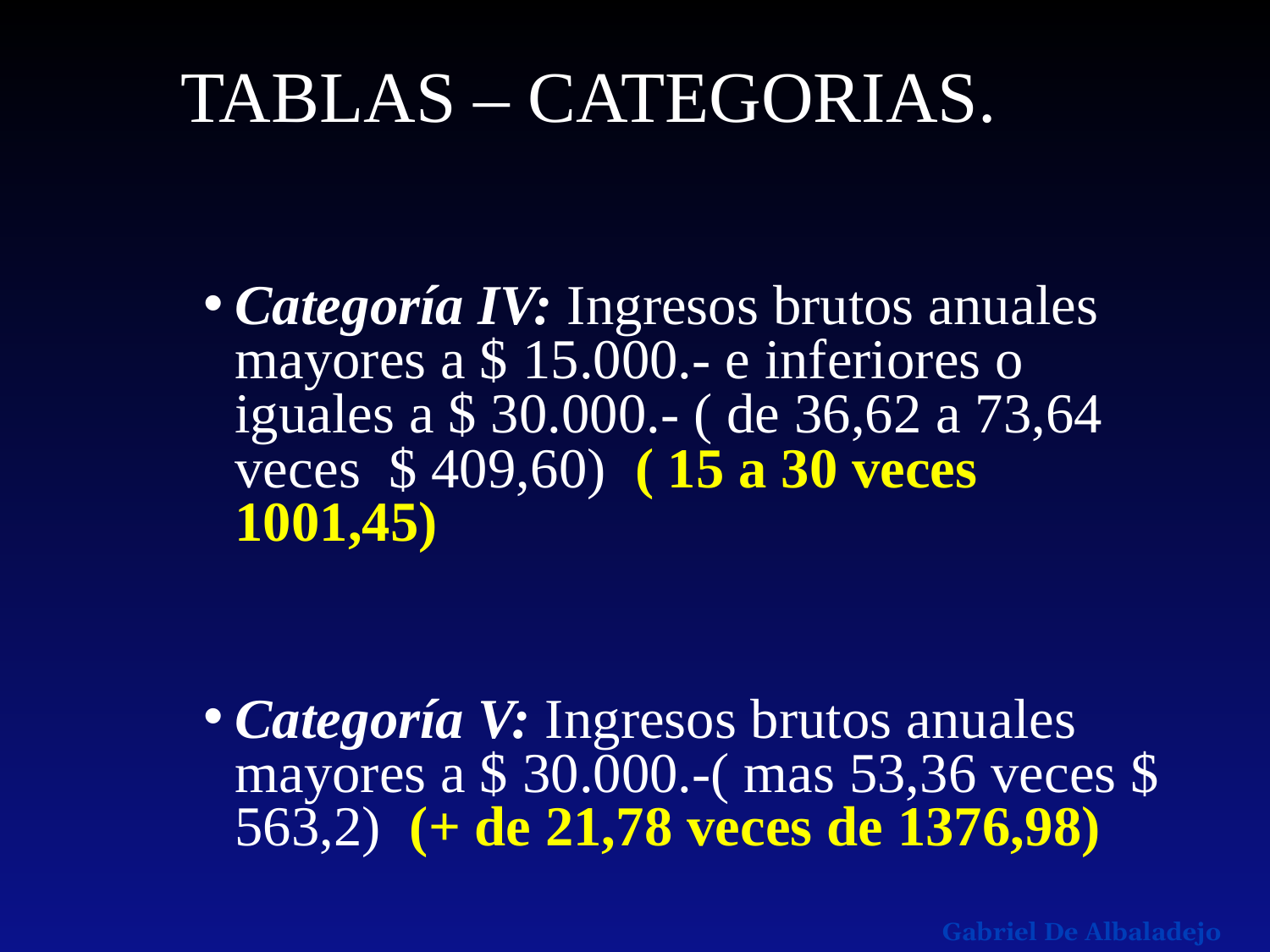

# TABLAS – CATEGORIAS.

Categoría IV: Ingresos brutos anuales mayores a $ 15.000.- e inferiores o iguales a $ 30.000.- ( de 36,62 a 73,64 veces  $ 409,60)  ( 15 a 30 veces 1001,45)

Categoría V: Ingresos brutos anuales mayores a $ 30.000.-( mas 53,36 veces $ 563,2)  (+ de 21,78 veces de 1376,98)
Gabriel De Albaladejo